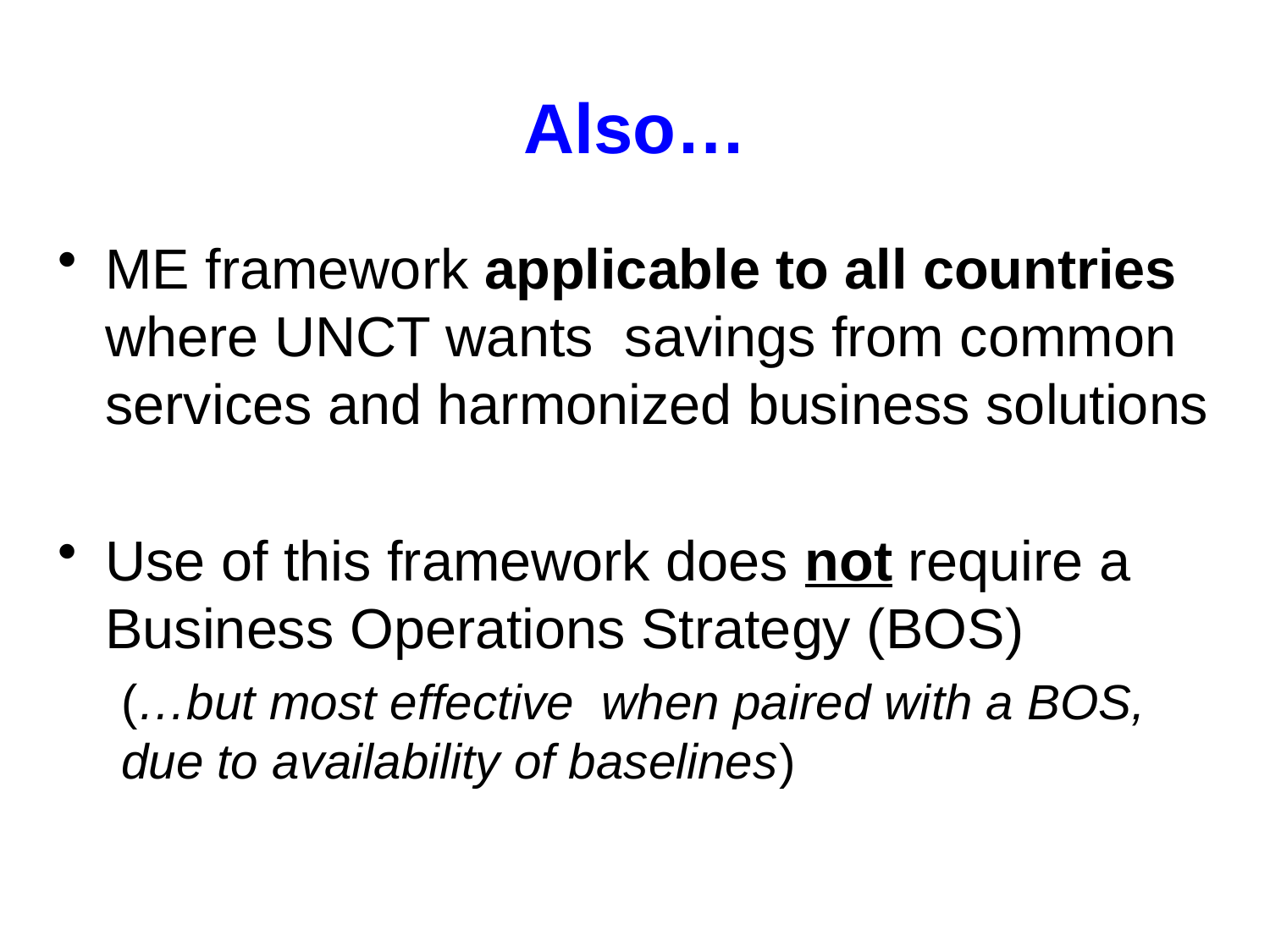

# Also…
ME framework applicable to all countries where UNCT wants  savings from common services and harmonized business solutions

Use of this framework does not require a Business Operations Strategy (BOS)
(…but most effective  when paired with a BOS, due to availability of baselines)